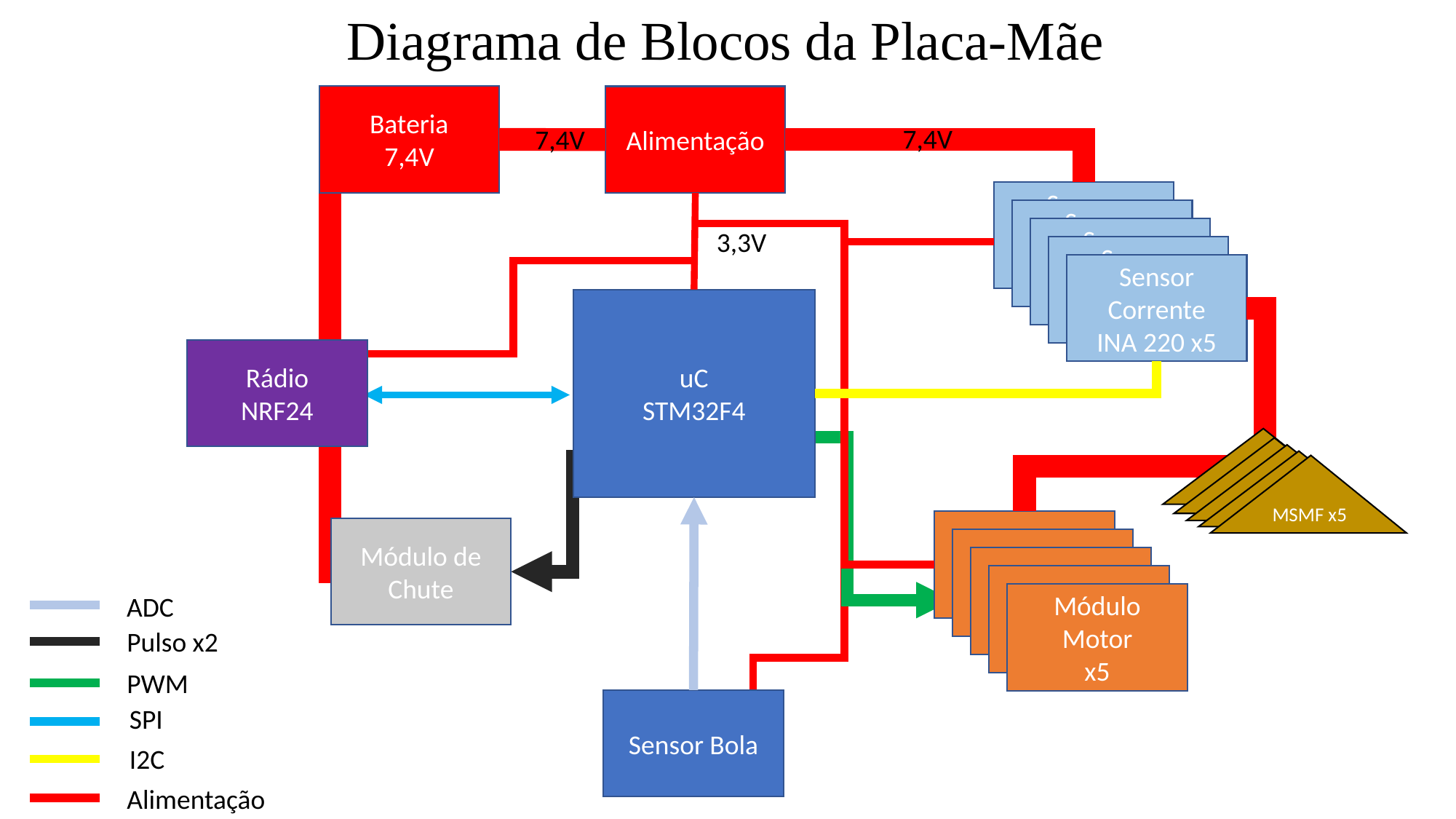

Diagrama de Blocos da Placa-Mãe
Bateria
7,4V
Alimentação
7,4V
7,4V
Sensor Corrente
INA 220
Sensor Corrente
INA 220
Sensor Corrente
INA 220
3,3V
Sensor Corrente
INA 220
Sensor Corrente
INA 220 x5
uC
STM32F4
Rádio
NRF24
MSMF
MSMF
MSMF
MSMF
MSMF x5
Módulo Motor
Módulo de Chute
Módulo Motor
Módulo Motor
Módulo Motor
ADC
Módulo Motor
x5
Pulso x2
PWM
Sensor Bola
SPI
I2C
Alimentação